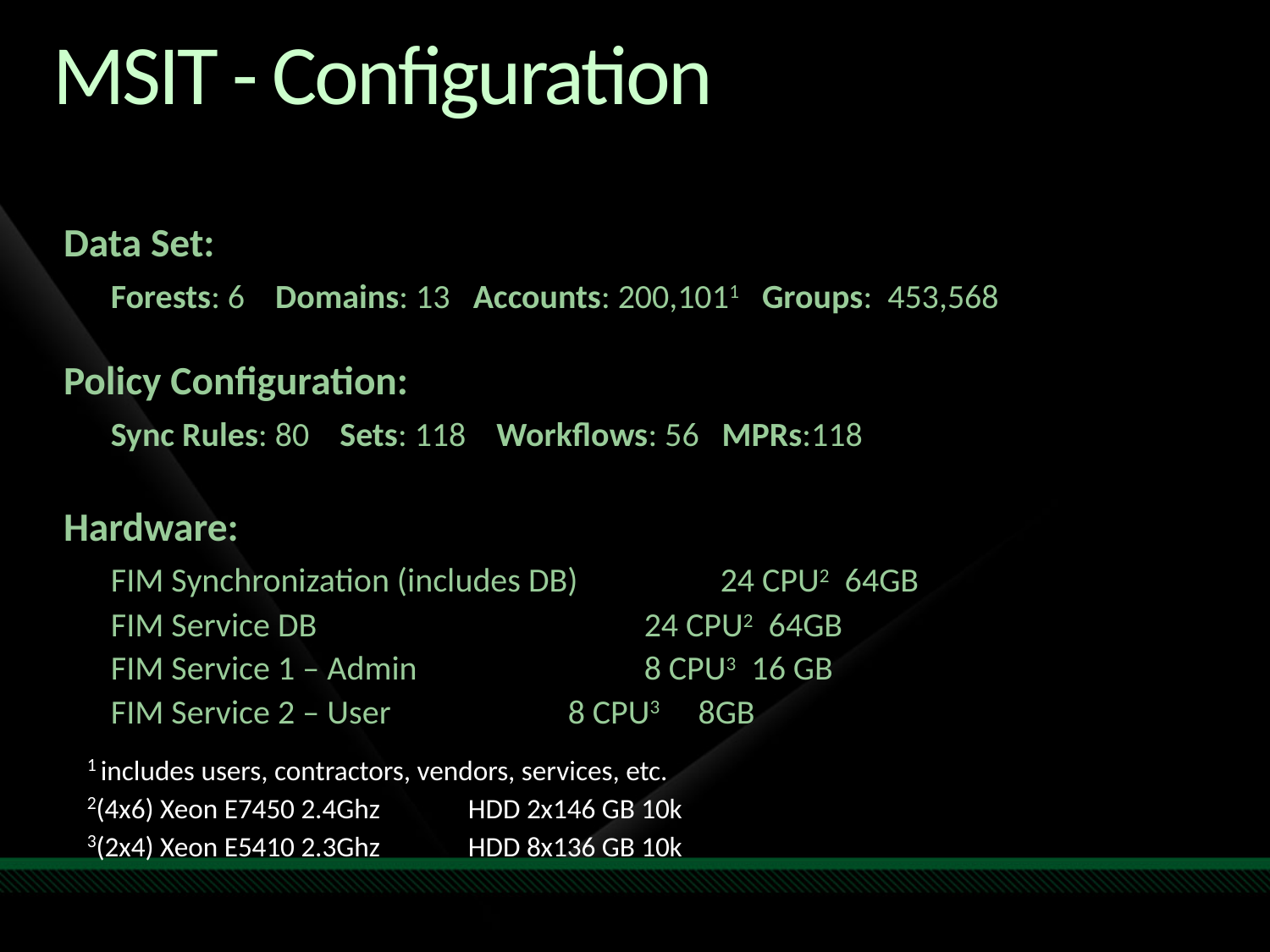

# MSIT - Configuration
Data Set:
	Forests: 6    Domains: 13   Accounts: 200,1011   Groups:  453,568

Policy Configuration:
	Sync Rules: 80    Sets: 118    Workflows: 56   MPRs:118

Hardware:
	FIM Synchronization (includes DB)               	24 CPU2  64GB
	FIM Service DB                               	   	24 CPU2  64GB
	FIM Service 1 – Admin                   	      	8 CPU3  16 GB
	FIM Service 2 – User		              		8 CPU3     8GB

1 includes users, contractors, vendors, services, etc.
2(4x6) Xeon E7450 2.4Ghz	HDD 2x146 GB 10k
3(2x4) Xeon E5410 2.3Ghz	HDD 8x136 GB 10k